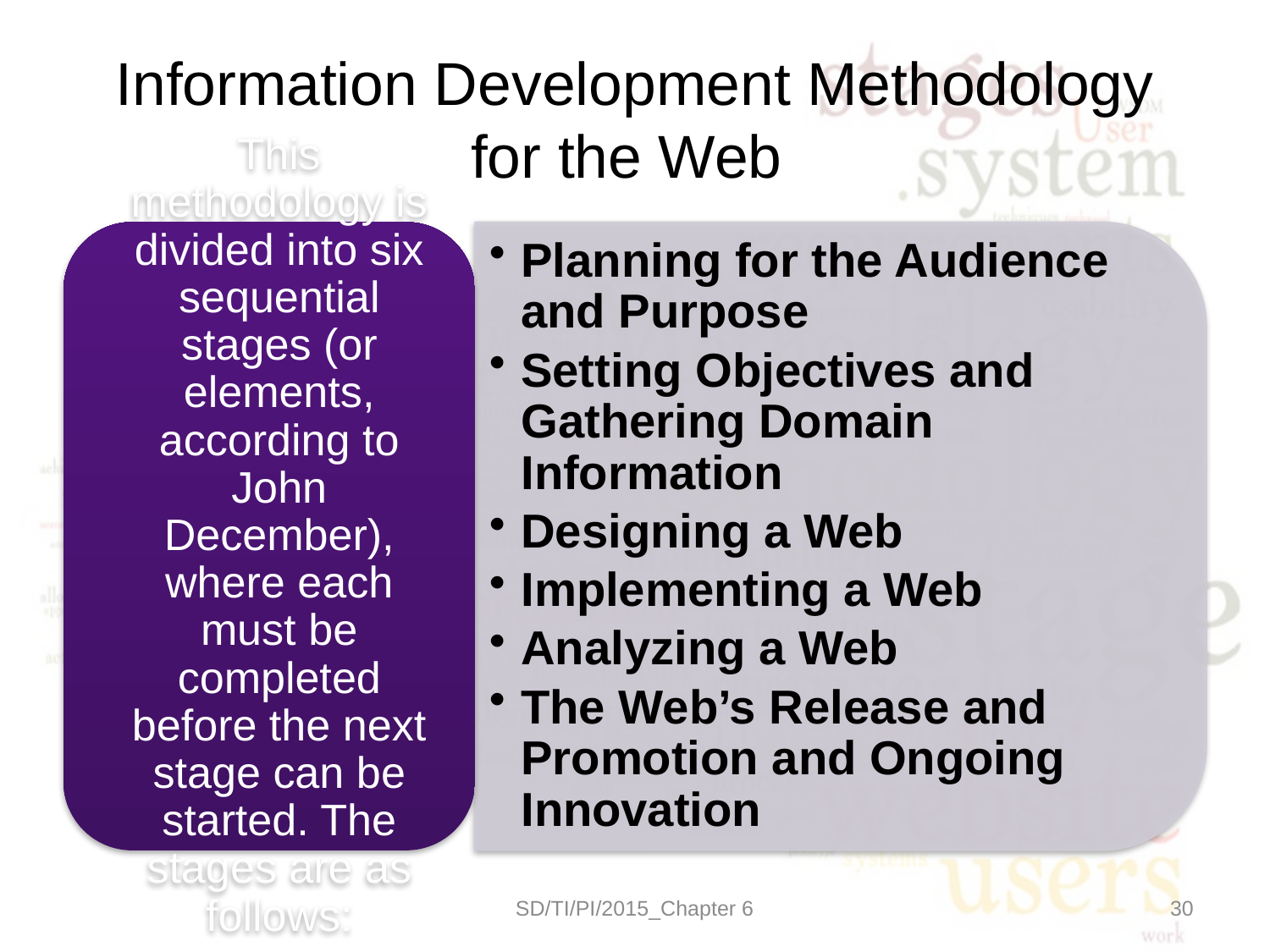

# Information Development Methodology for the Web
Planning for the Audience and Purpose
Setting Objectives and Gathering Domain Information
Designing a Web
Implementing a Web
Analyzing a Web
The Web’s Release and Promotion and Ongoing Innovation
This methodology is divided into six sequential stages (or elements, according to John December), where each must be completed before the next stage can be started. The stages are as follows:
SD/TI/PI/2015_Chapter 6
30